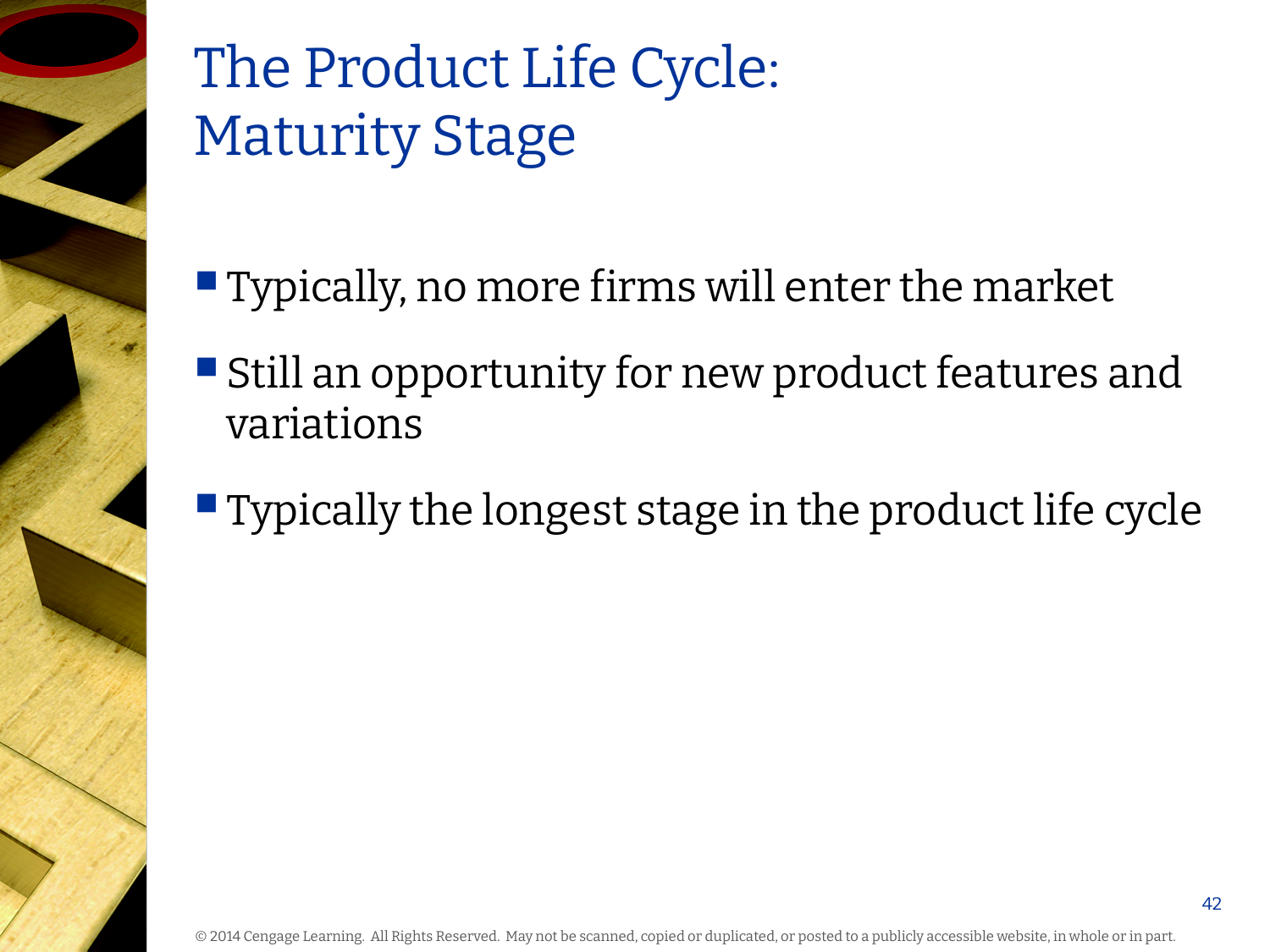

# The Product Life Cycle: Maturity Stage

Typically, no more firms will enter the market
Still an opportunity for new product features and variations
Typically the longest stage in the product life cycle
42